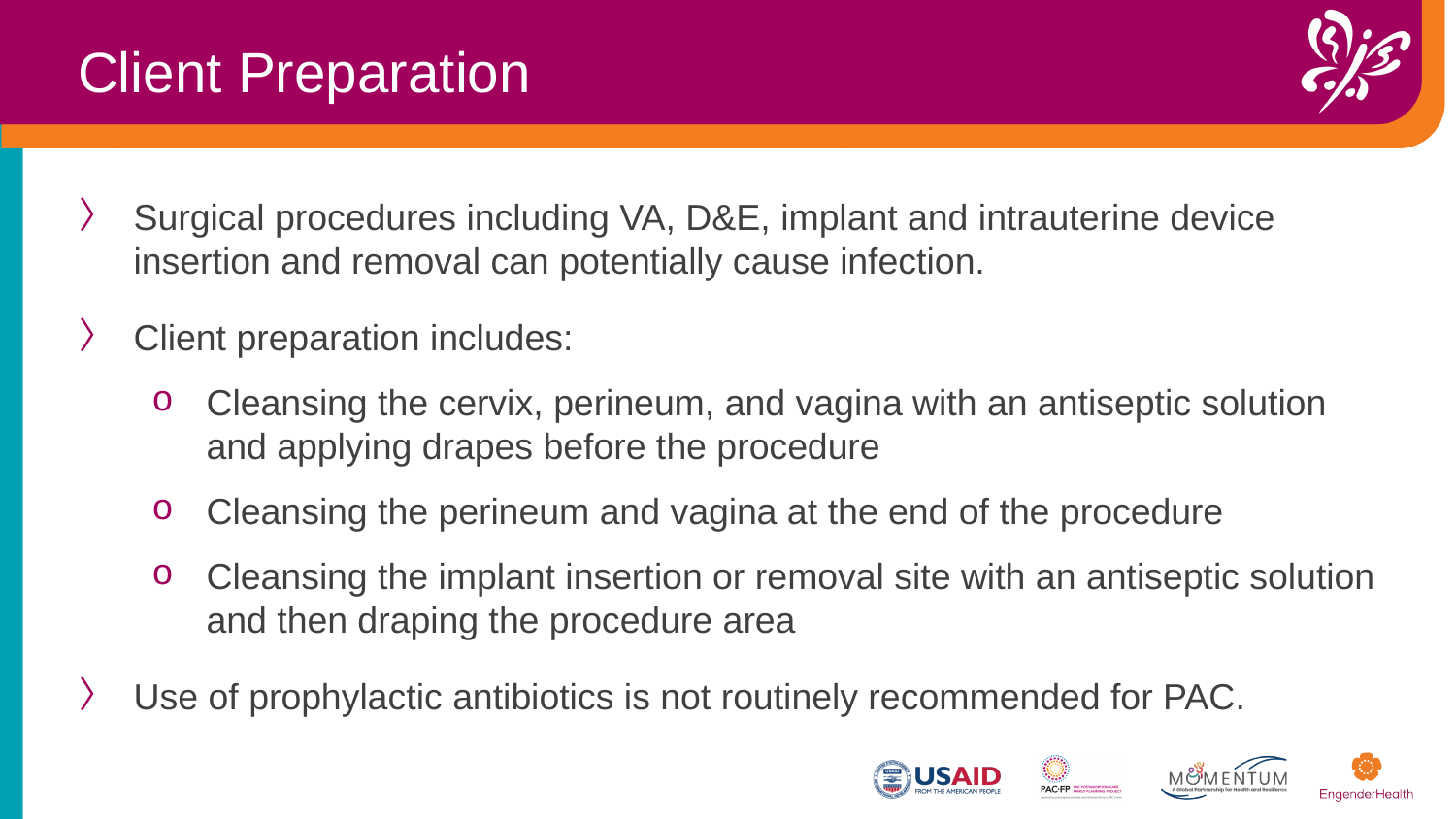

Client Preparation
Surgical procedures including VA, D&E, implant and intrauterine device insertion and removal can potentially cause infection. ​
Client preparation includes: ​
Cleansing the cervix, perineum, and vagina with an antiseptic solution and applying drapes before the procedure
Cleansing the perineum and vagina at the end of the procedure
Cleansing the implant insertion or removal site with an antiseptic solution and then draping the procedure area​
Use of prophylactic antibiotics is not routinely recommended for PAC.​
​